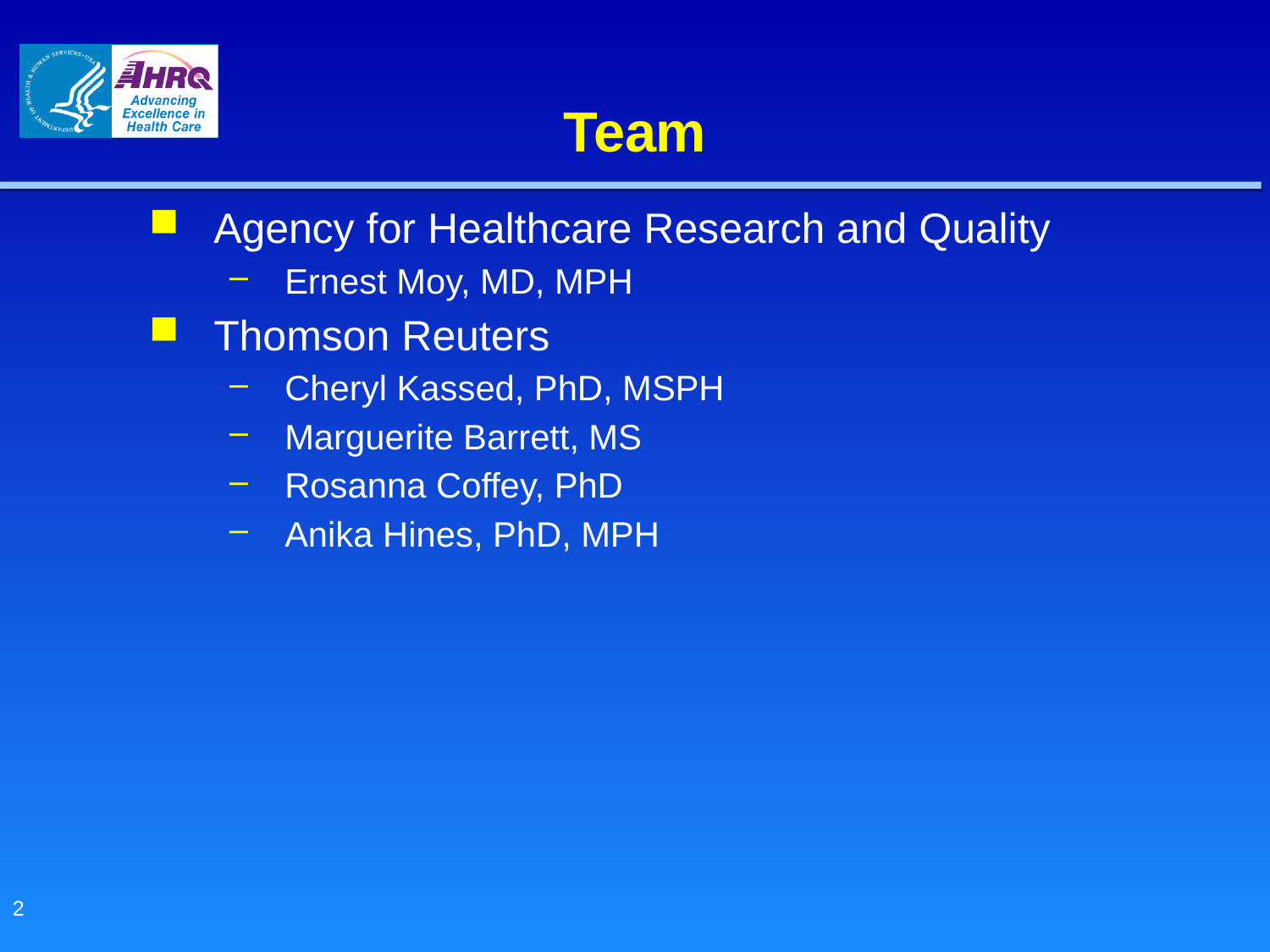

# Team
Agency for Healthcare Research and Quality
Ernest Moy, MD, MPH
Thomson Reuters
Cheryl Kassed, PhD, MSPH
Marguerite Barrett, MS
Rosanna Coffey, PhD
Anika Hines, PhD, MPH

2